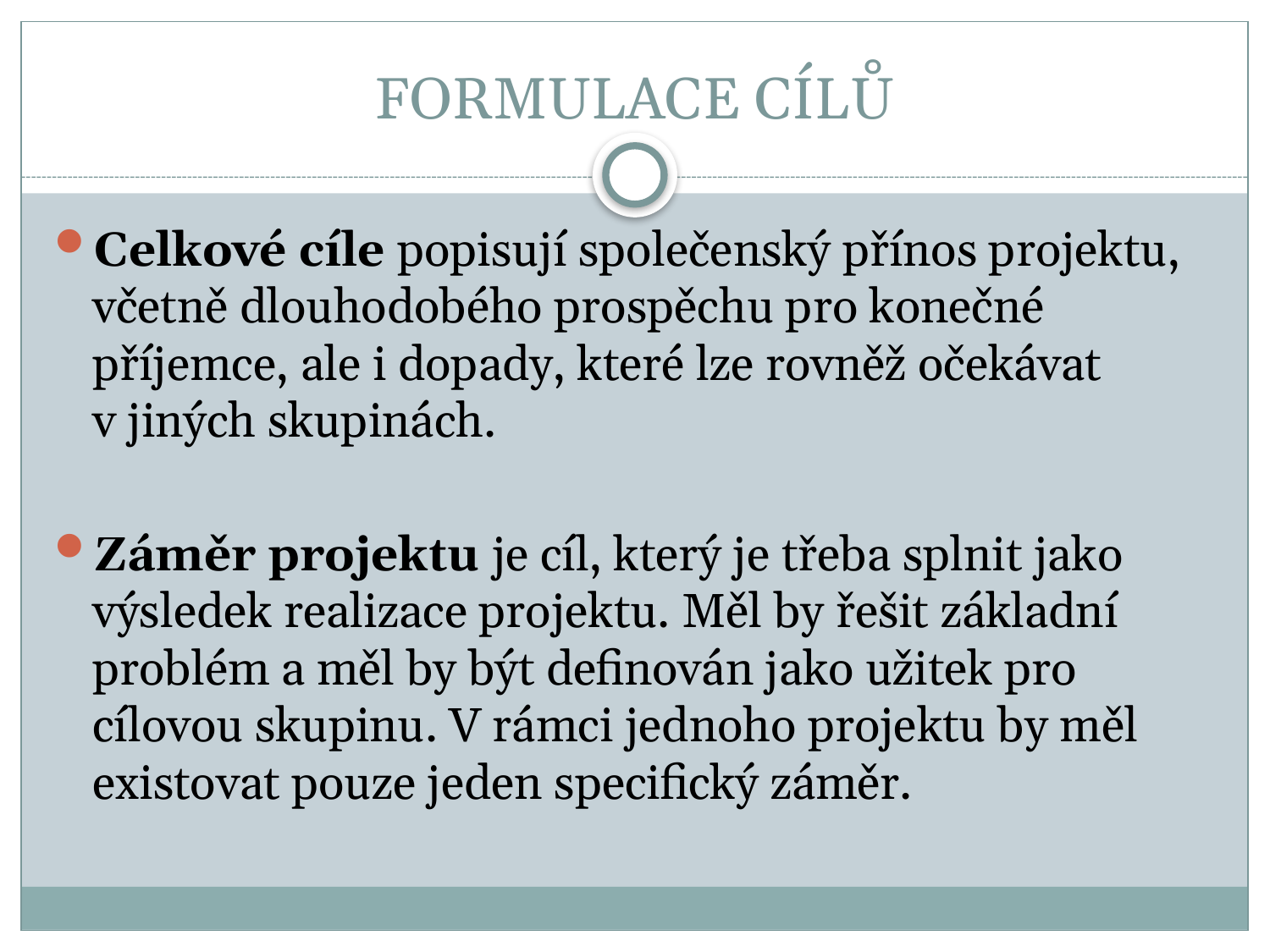

# FORMULACE CÍLŮ
Celkové cíle popisují společenský přínos projektu, včetně dlouhodobého prospěchu pro konečné příjemce, ale i dopady, které lze rovněž očekávat v jiných skupinách.

Záměr projektu je cíl, který je třeba splnit jako výsledek realizace projektu. Měl by řešit základní problém a měl by být definován jako užitek pro cílovou skupinu. V rámci jednoho projektu by měl existovat pouze jeden specifický záměr.